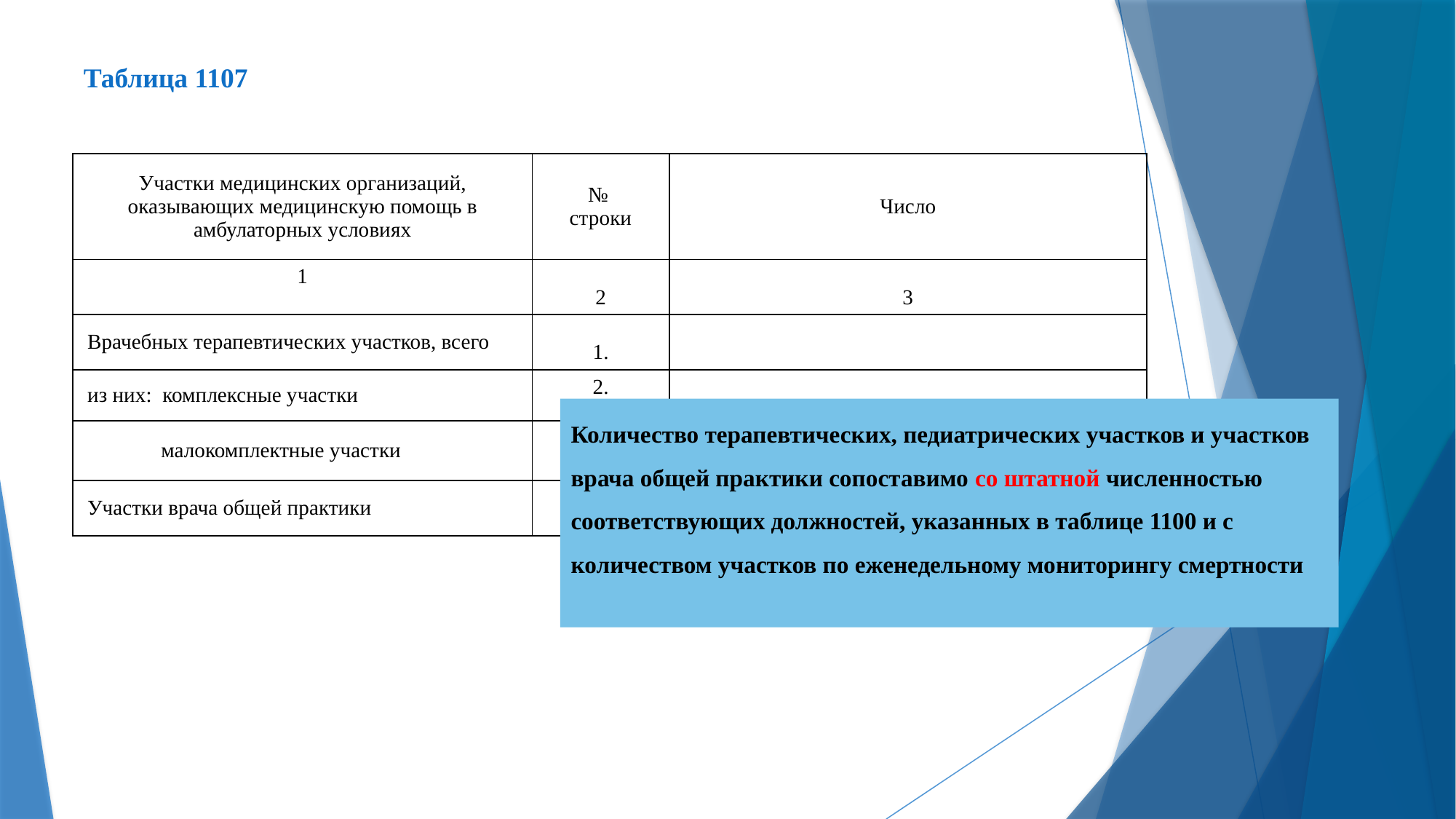

# Таблица 1107
| Участки медицинских организаций, оказывающих медицинскую помощь в амбулаторных условиях | № строки | Число |
| --- | --- | --- |
| 1 | 2 | 3 |
| Врачебных терапевтических участков, всего | 1. |  |
| из них: комплексные участки | 2. |  |
| малокомплектные участки | 3. |  |
| Участки врача общей практики | 4. |  |
Количество терапевтических, педиатрических участков и участков врача общей практики сопоставимо со штатной численностью соответствующих должностей, указанных в таблице 1100 и с количеством участков по еженедельному мониторингу смертности